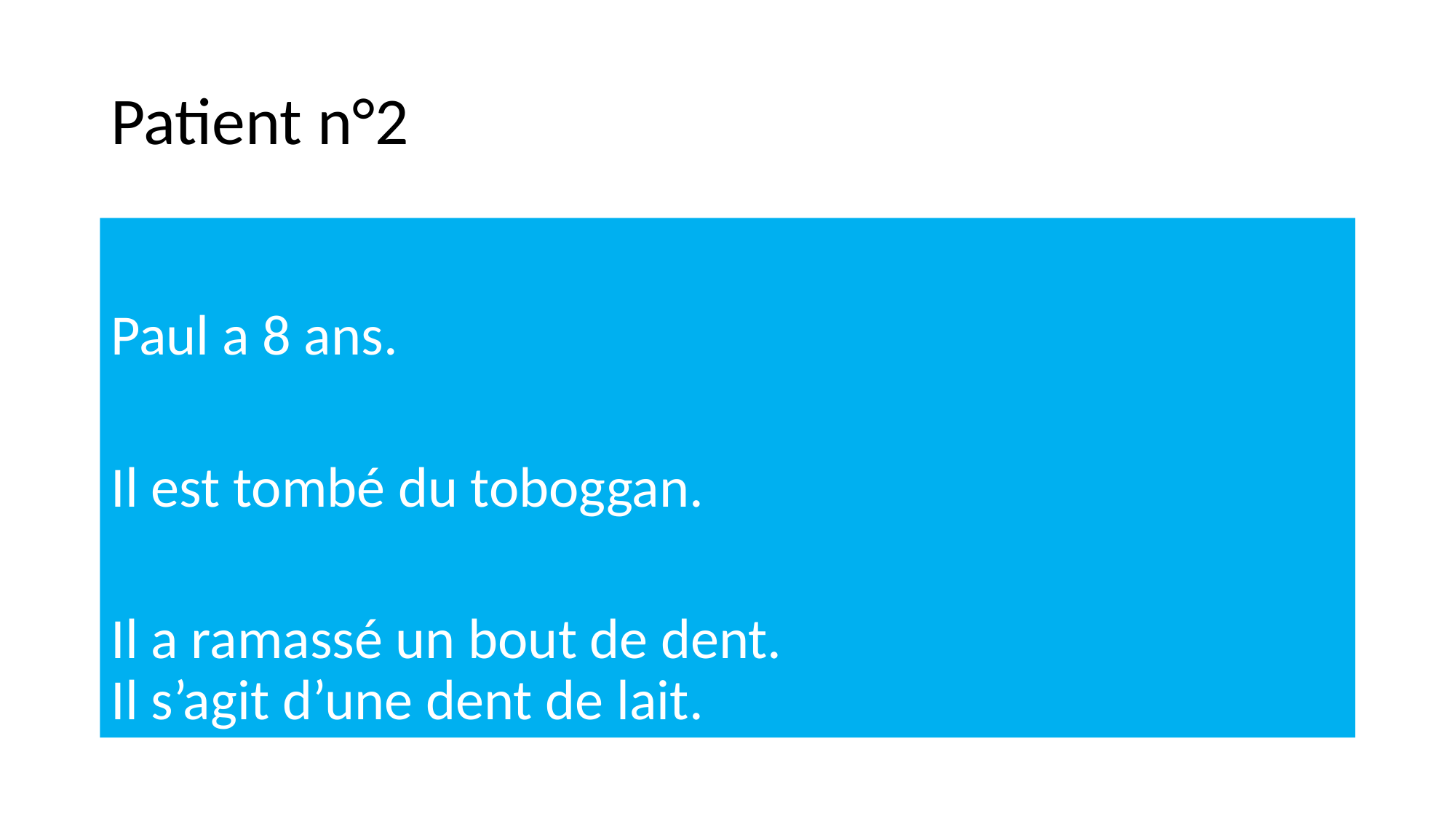

# Patient n°2

Paul a 8 ans.

Il est tombé du toboggan.

Il a ramassé un bout de dent.
Il s’agit d’une dent de lait.